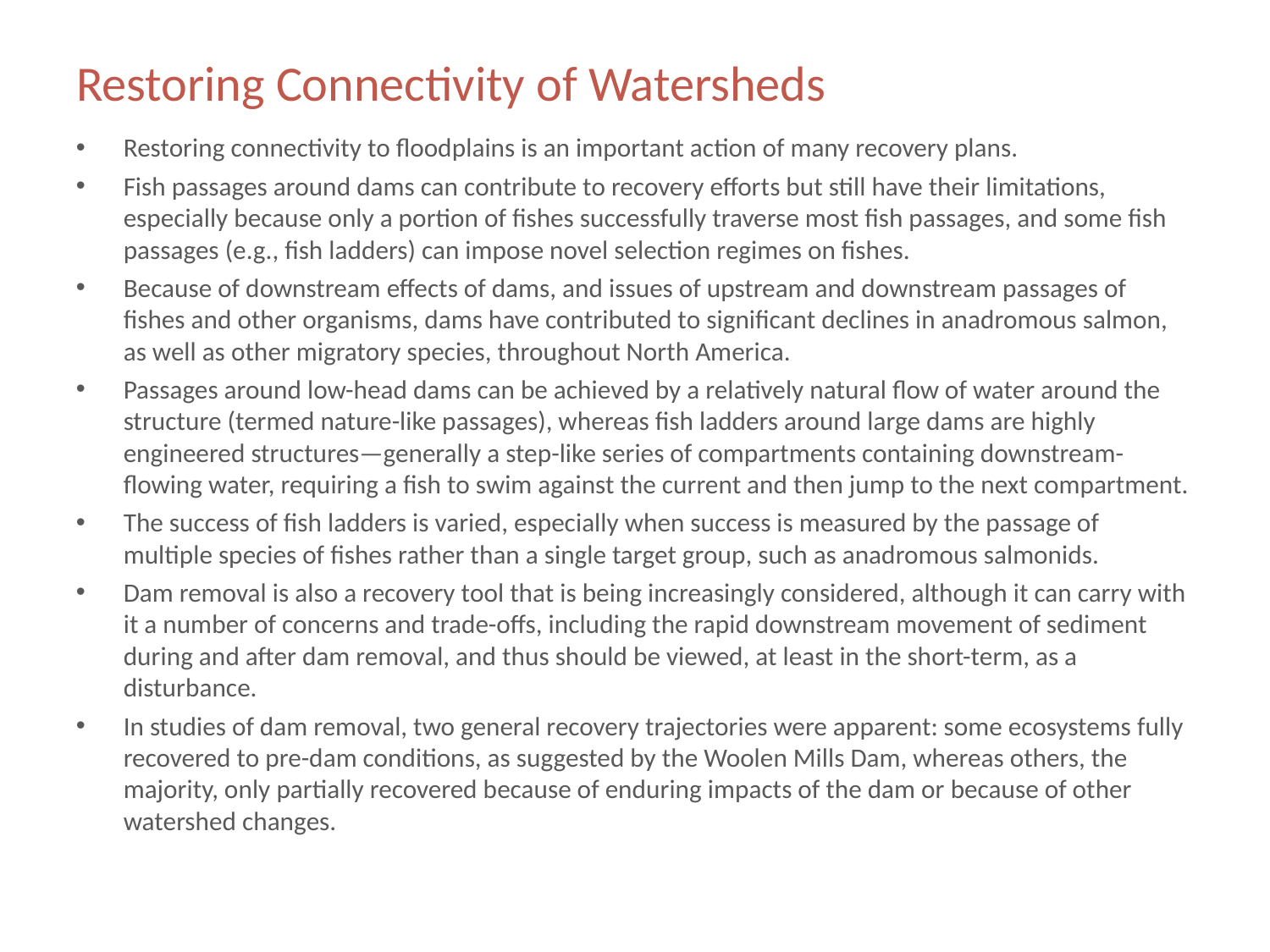

# Restoring Connectivity of Watersheds
Restoring connectivity to floodplains is an important action of many recovery plans.
Fish passages around dams can contribute to recovery efforts but still have their limitations, especially because only a portion of fishes successfully traverse most fish passages, and some fish passages (e.g., fish ladders) can impose novel selection regimes on fishes.
Because of downstream effects of dams, and issues of upstream and downstream passages of fishes and other organisms, dams have contributed to significant declines in anadromous salmon, as well as other migratory species, throughout North America.
Passages around low-head dams can be achieved by a relatively natural flow of water around the structure (termed nature-like passages), whereas fish ladders around large dams are highly engineered structures—generally a step-like series of compartments containing downstream-flowing water, requiring a fish to swim against the current and then jump to the next compartment.
The success of fish ladders is varied, especially when success is measured by the passage of multiple species of fishes rather than a single target group, such as anadromous salmonids.
Dam removal is also a recovery tool that is being increasingly considered, although it can carry with it a number of concerns and trade-offs, including the rapid downstream movement of sediment during and after dam removal, and thus should be viewed, at least in the short-term, as a disturbance.
In studies of dam removal, two general recovery trajectories were apparent: some ecosystems fully recovered to pre-dam conditions, as suggested by the Woolen Mills Dam, whereas others, the majority, only partially recovered because of enduring impacts of the dam or because of other watershed changes.